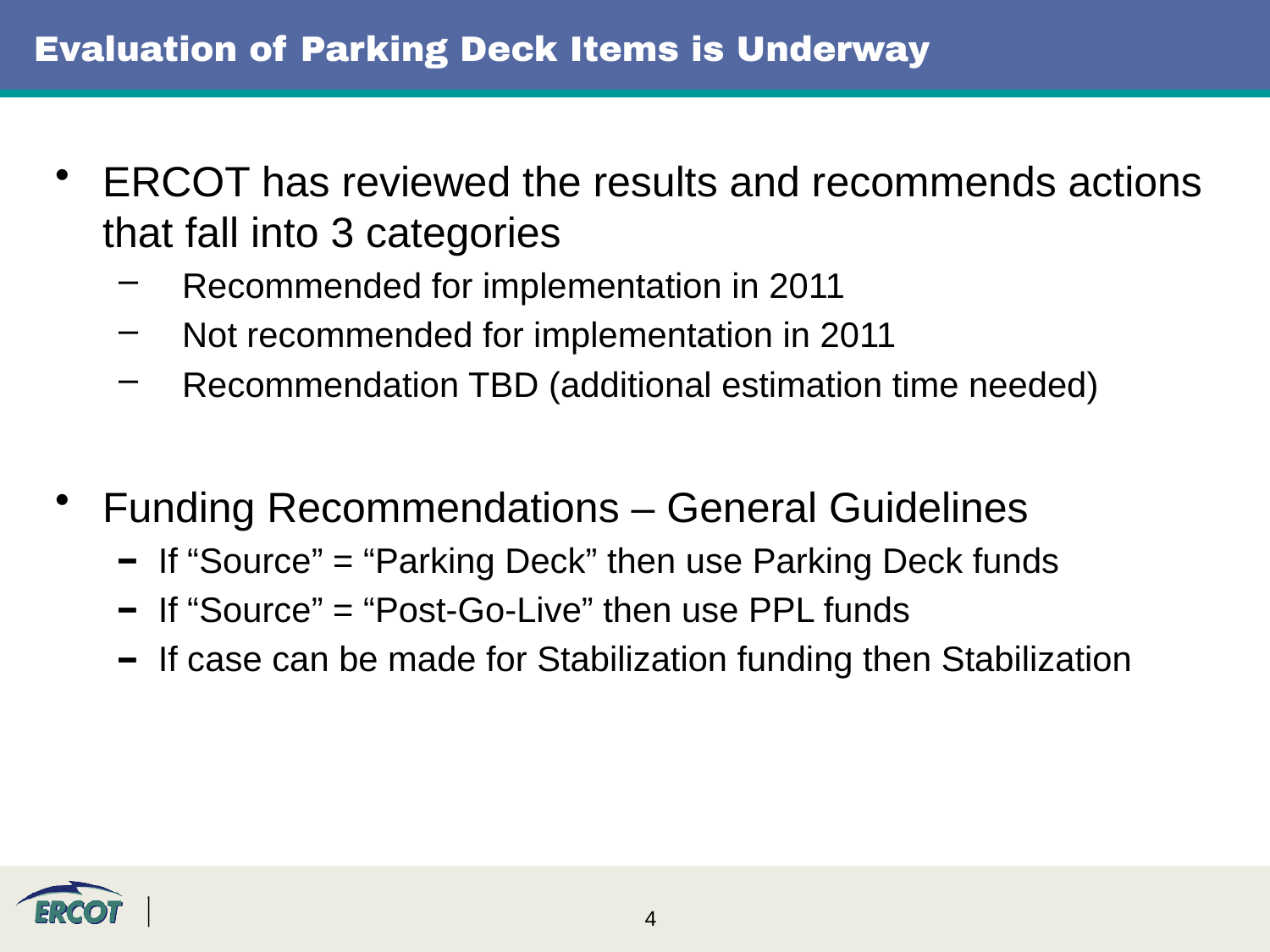

# Evaluation of Parking Deck Items is Underway
ERCOT has reviewed the results and recommends actions that fall into 3 categories
Recommended for implementation in 2011
Not recommended for implementation in 2011
Recommendation TBD (additional estimation time needed)

Funding Recommendations – General Guidelines
If “Source” = “Parking Deck” then use Parking Deck funds
If “Source” = “Post-Go-Live” then use PPL funds
If case can be made for Stabilization funding then Stabilization